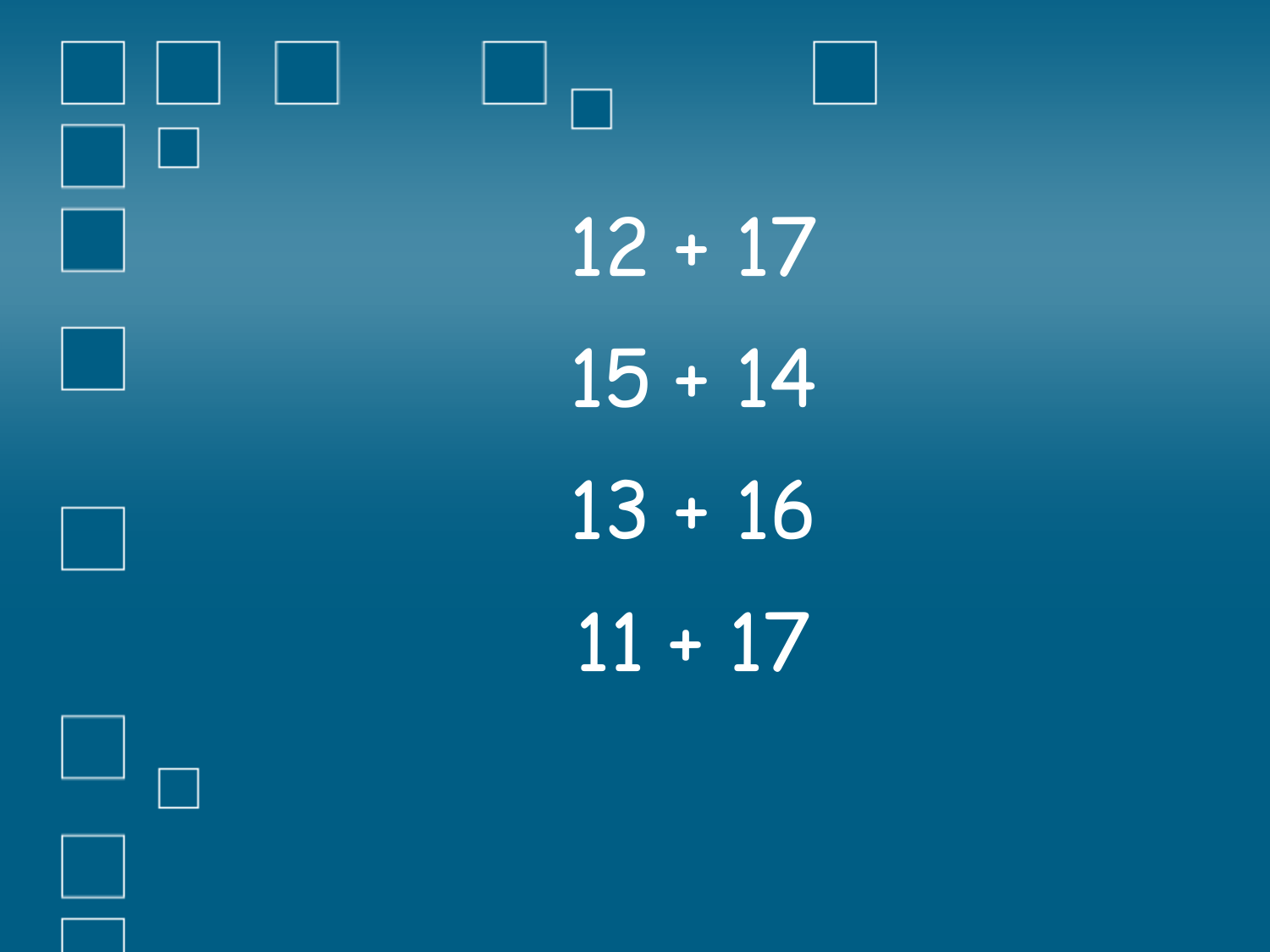

12 + 17
15 + 14
13 + 16
11 + 17